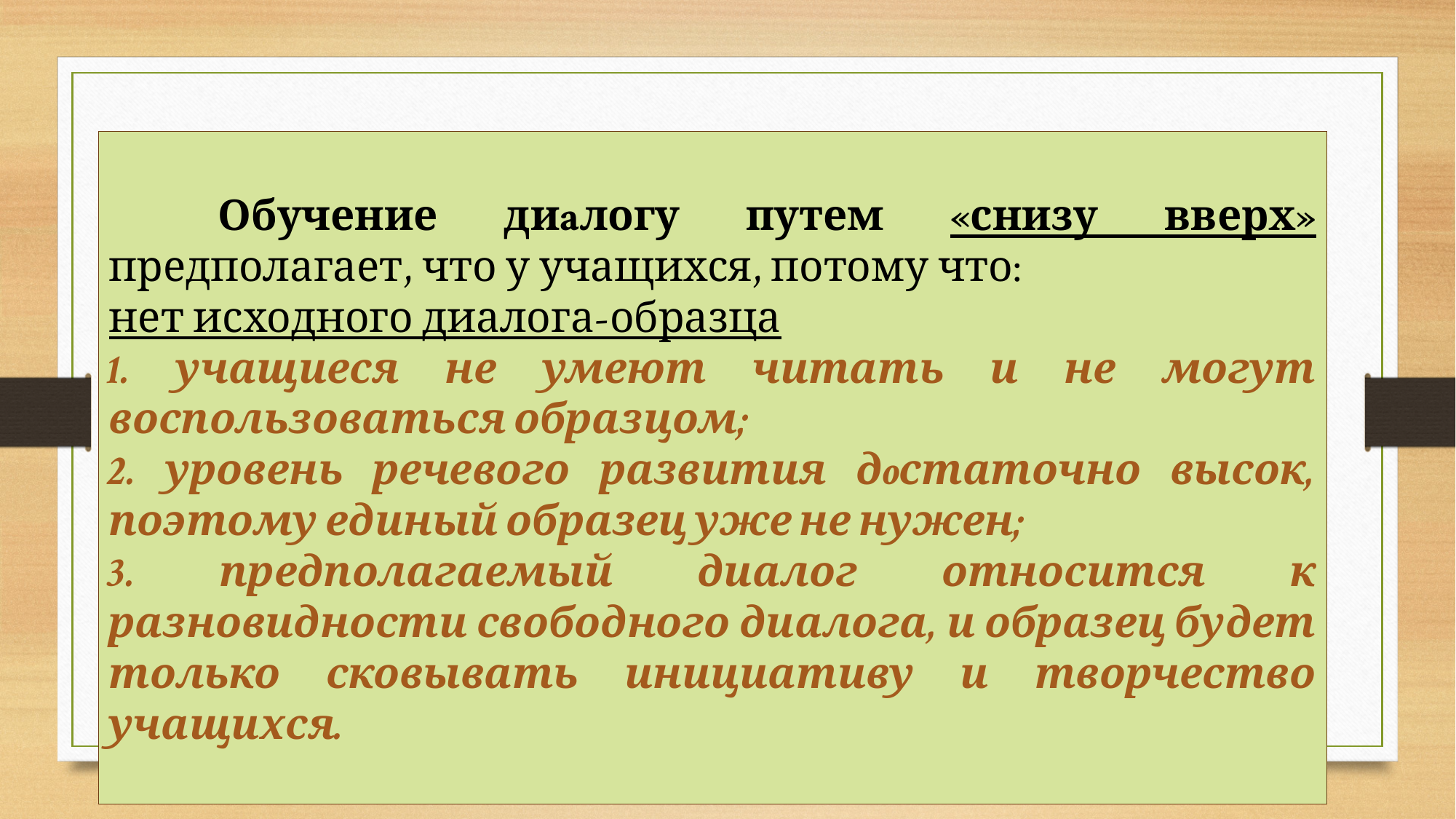

Обучение диaлогу путем «снизу вверх» предполагает, что у учащихся, потому что:
нет исходного диалога-образца
1. учащиеся не умеют читать и не могут воспользоваться образцом;
2. уровень речевого развития дoстаточно высок, поэтому единый образец уже не нужен;
3. предполагаемый диалог относится к разновидности свободного диалога, и образец будет только сковывать инициативу и творчество учащихся.